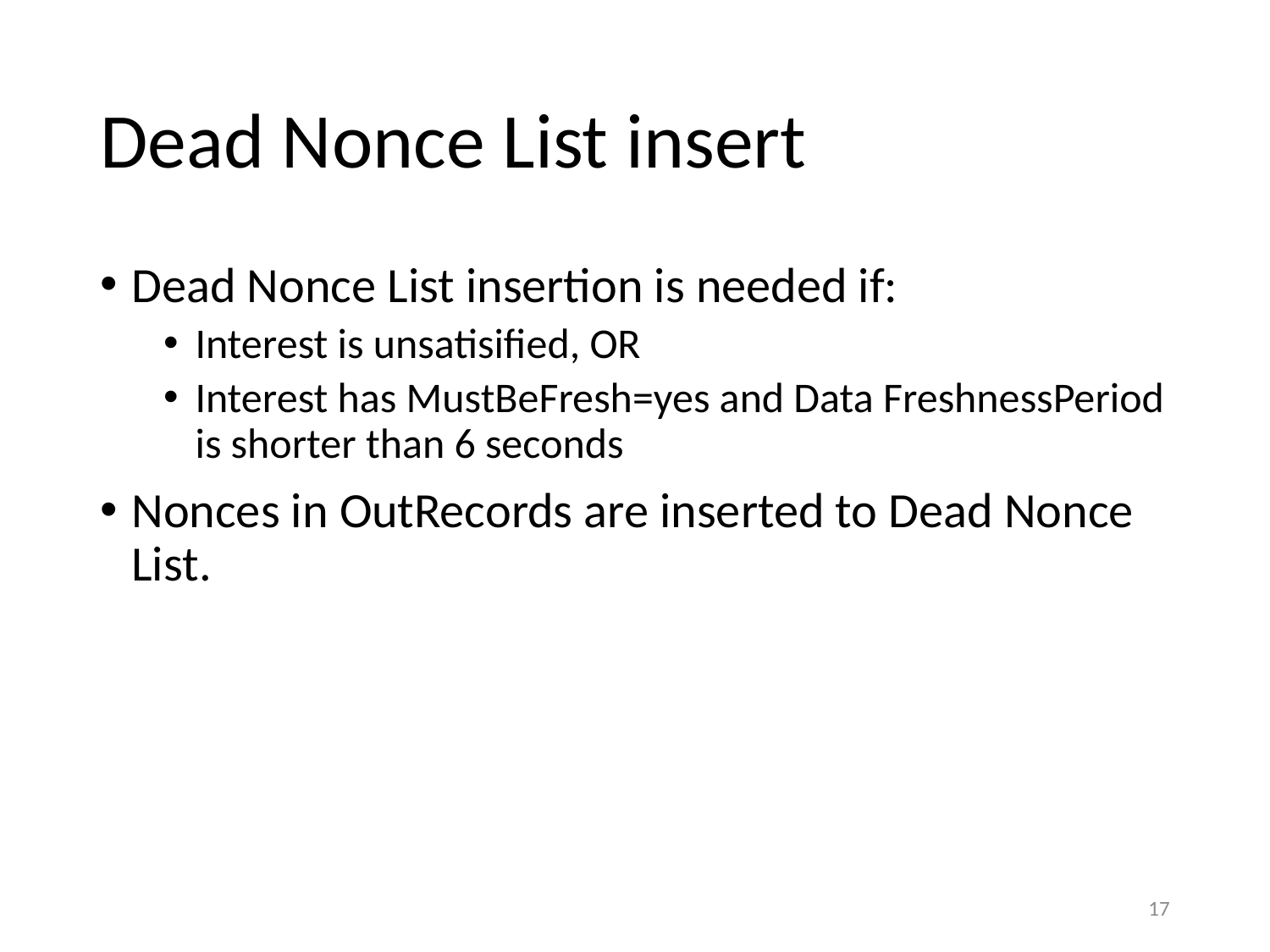

# Dead Nonce List insert
Dead Nonce List insertion is needed if:
Interest is unsatisified, OR
Interest has MustBeFresh=yes and Data FreshnessPeriod is shorter than 6 seconds
Nonces in OutRecords are inserted to Dead Nonce List.
17